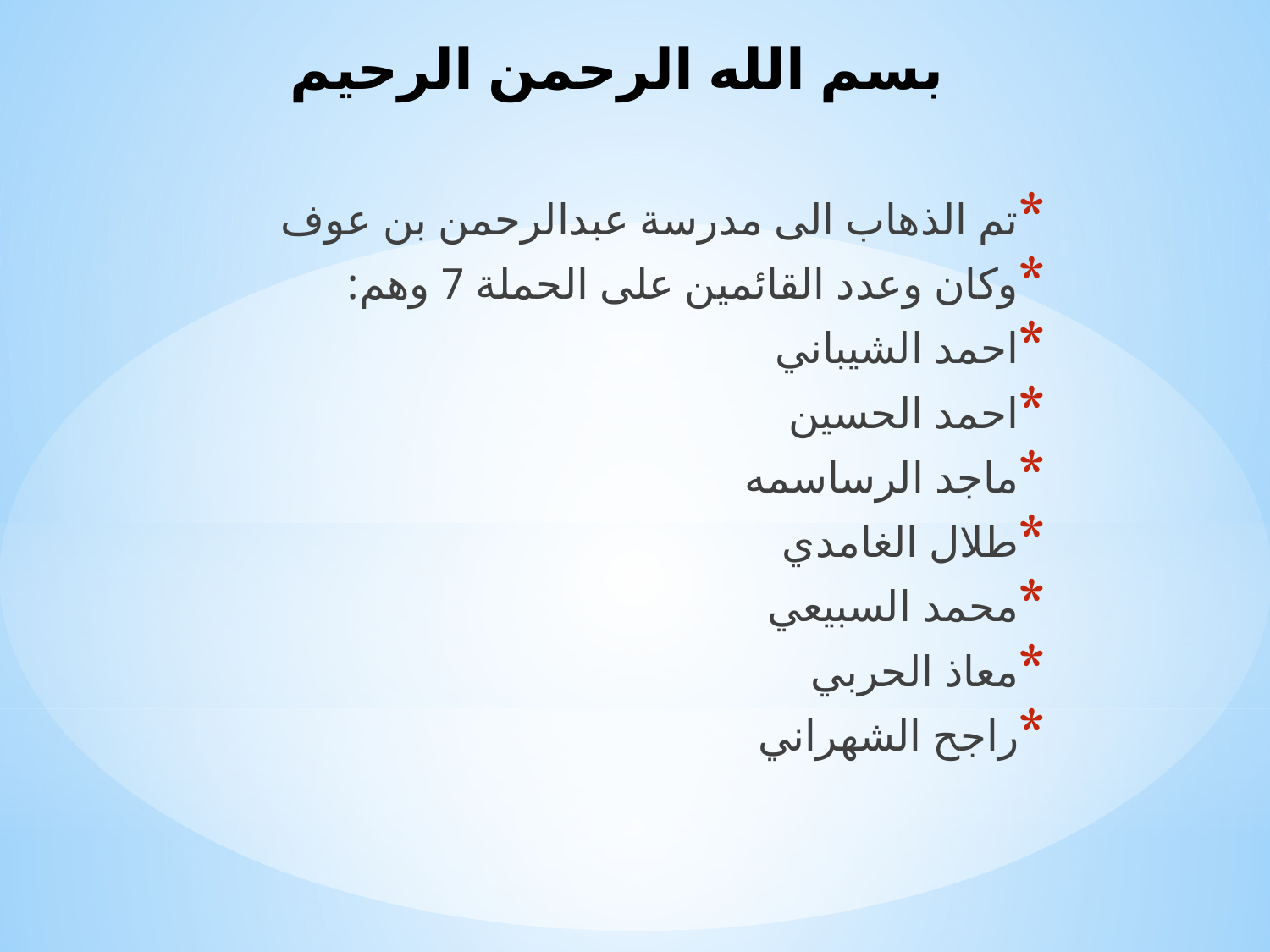

# بسم الله الرحمن الرحيم
تم الذهاب الى مدرسة عبدالرحمن بن عوف
وكان وعدد القائمين على الحملة 7 وهم:
احمد الشيباني
احمد الحسين
ماجد الرساسمه
طلال الغامدي
محمد السبيعي
معاذ الحربي
راجح الشهراني